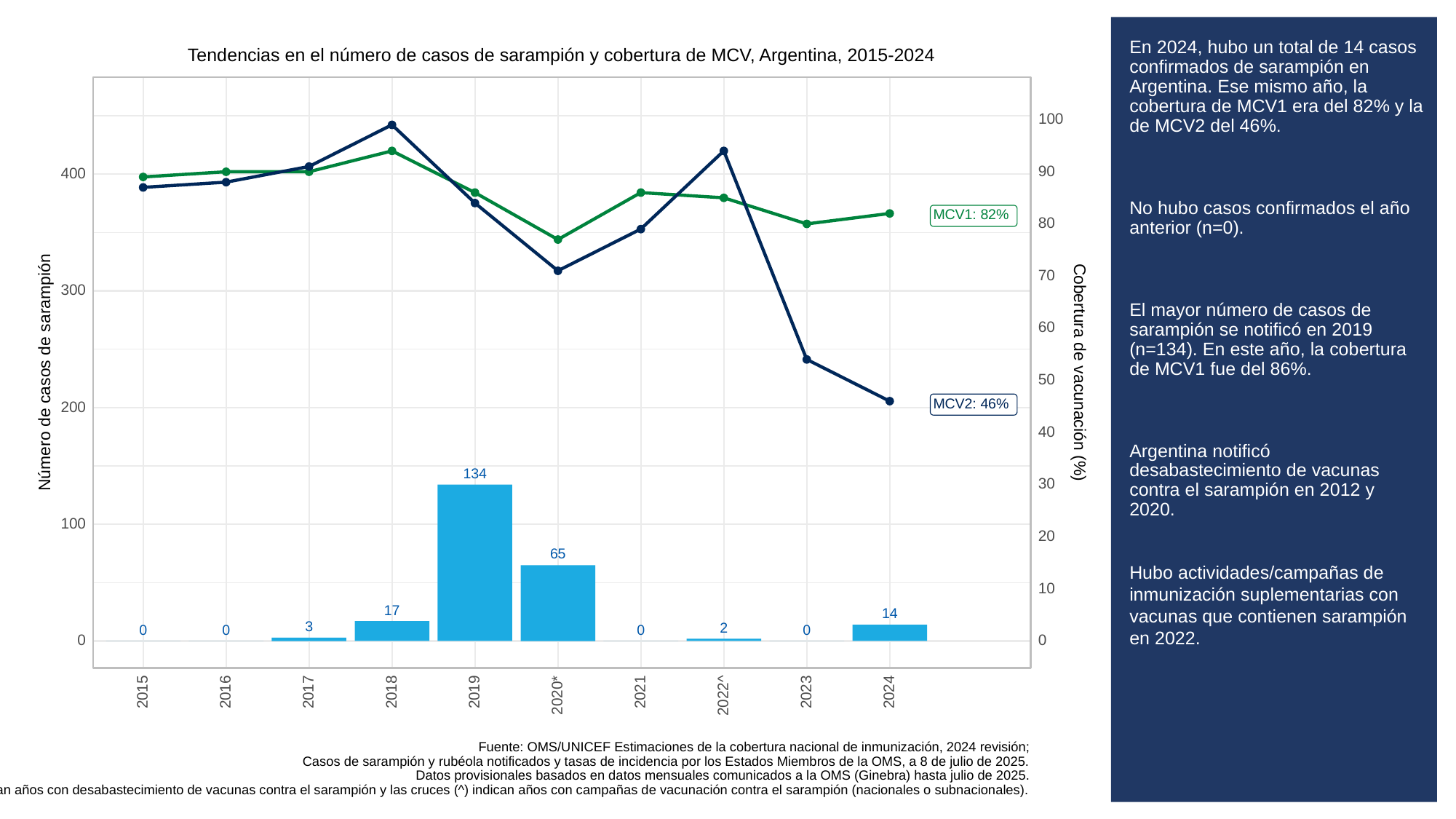

# En 2024, hubo un total de 14 casos confirmados de sarampión en Argentina. Ese mismo año, la cobertura de MCV1 era del 82% y la de MCV2 del 46%.

No hubo casos confirmados el año anterior (n=0).

El mayor número de casos de sarampión se notificó en 2019 (n=134). En este año, la cobertura de MCV1 fue del 86%.

Argentina notificó desabastecimiento de vacunas contra el sarampión en 2012 y 2020.

Hubo actividades/campañas de inmunización suplementarias con vacunas que contienen sarampión en 2022.

Tendencias en el número de casos de sarampión y cobertura de MCV, Argentina, 2015-2024

100

90

400

MCV1: 82%

80

70
300

60

Cobertura de vacunación (%)
Número de casos de sarampión
50

MCV2: 46%

200

40

134
30

100

20
65

10
17
14

3
2

0
0
0
0
0
0

2023
2015
2016
2017
2018
2019
2021
2024
2020*
2022^
Fuente: OMS/UNICEF Estimaciones de la cobertura nacional de inmunización, 2024 revisión;
Casos de sarampión y rubéola notificados y tasas de incidencia por los Estados Miembros de la OMS, a 8 de julio de 2025.
Datos provisionales basados en datos mensuales comunicados a la OMS (Ginebra) hasta julio de 2025.
Nota: Los asteriscos (*) indican años con desabastecimiento de vacunas contra el sarampión y las cruces (^) indican años con campañas de vacunación contra el sarampión (nacionales o subnacionales).